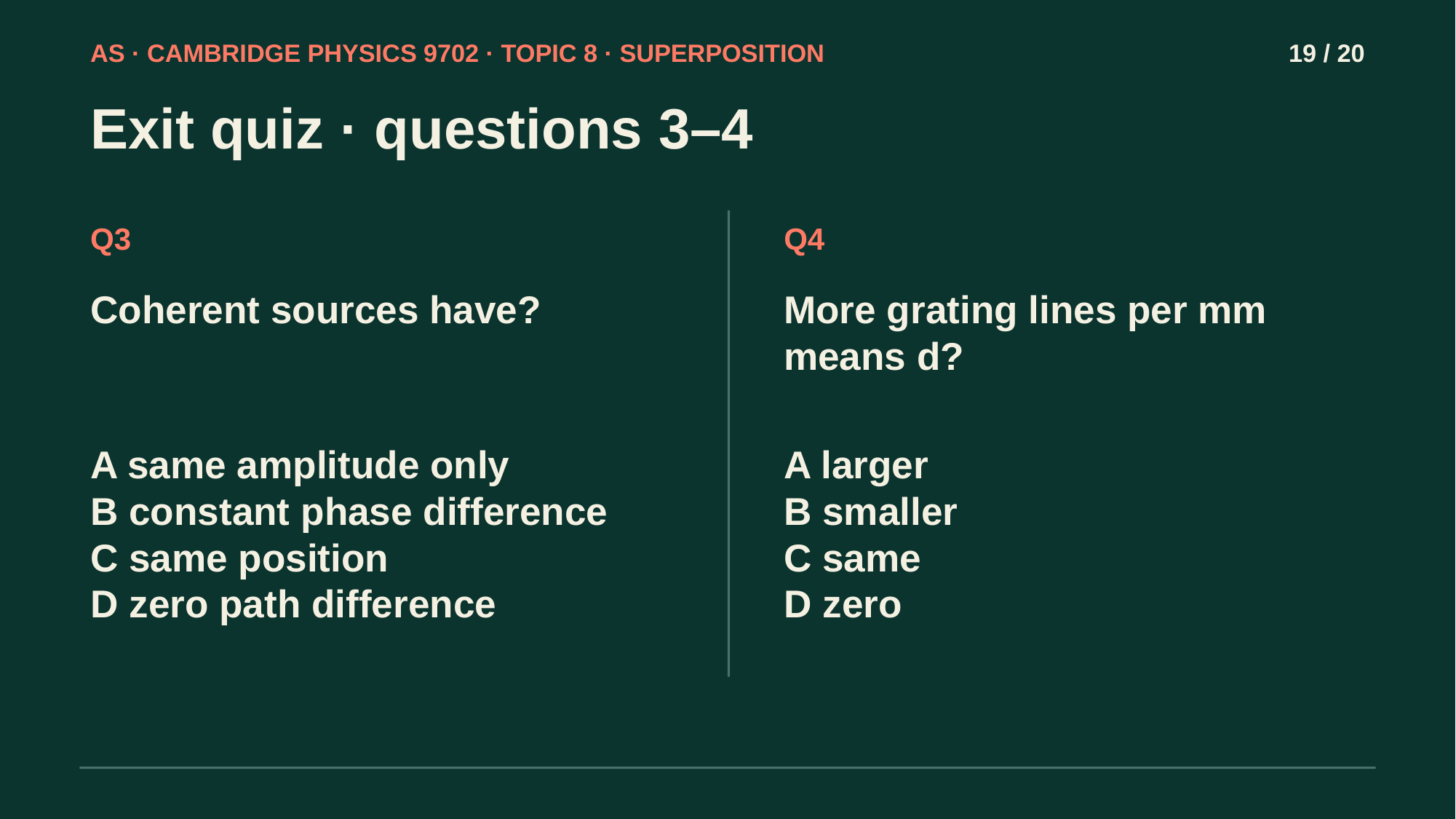

AS · CAMBRIDGE PHYSICS 9702 · TOPIC 8 · SUPERPOSITION
19 / 20
Exit quiz · questions 3–4

Q3
Q4
Coherent sources have?
More grating lines per mm means d?
A same amplitude only
B constant phase difference
C same position
D zero path difference
A larger
B smaller
C same
D zero